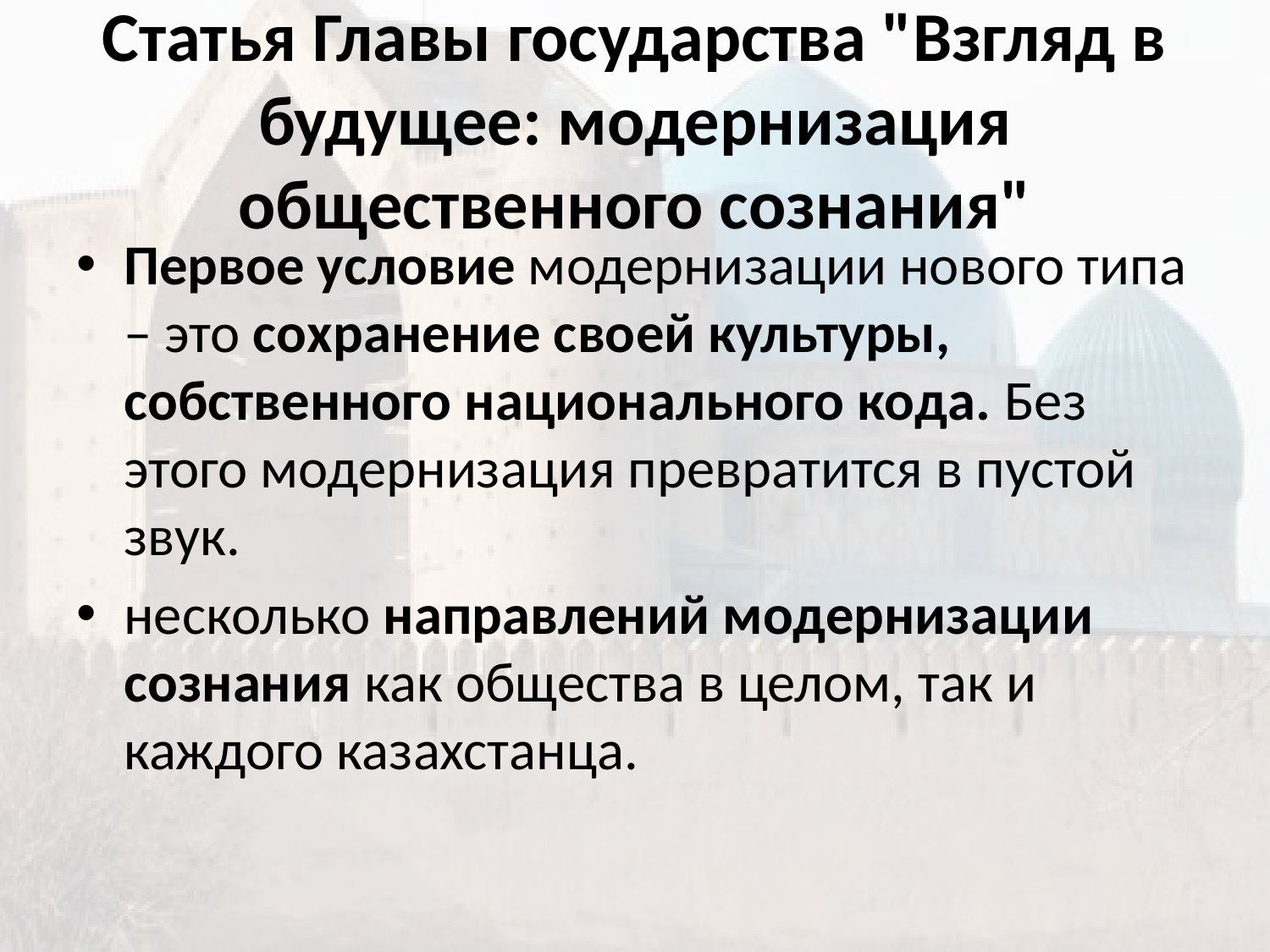

# Статья Главы государства "Взгляд в будущее: модернизация общественного сознания"
Первое условие модернизации нового типа – это сохранение своей культуры, собственного национального кода. Без этого модернизация превратится в пустой звук.
несколько направлений модернизации сознания как общества в целом, так и каждого казахстанца.